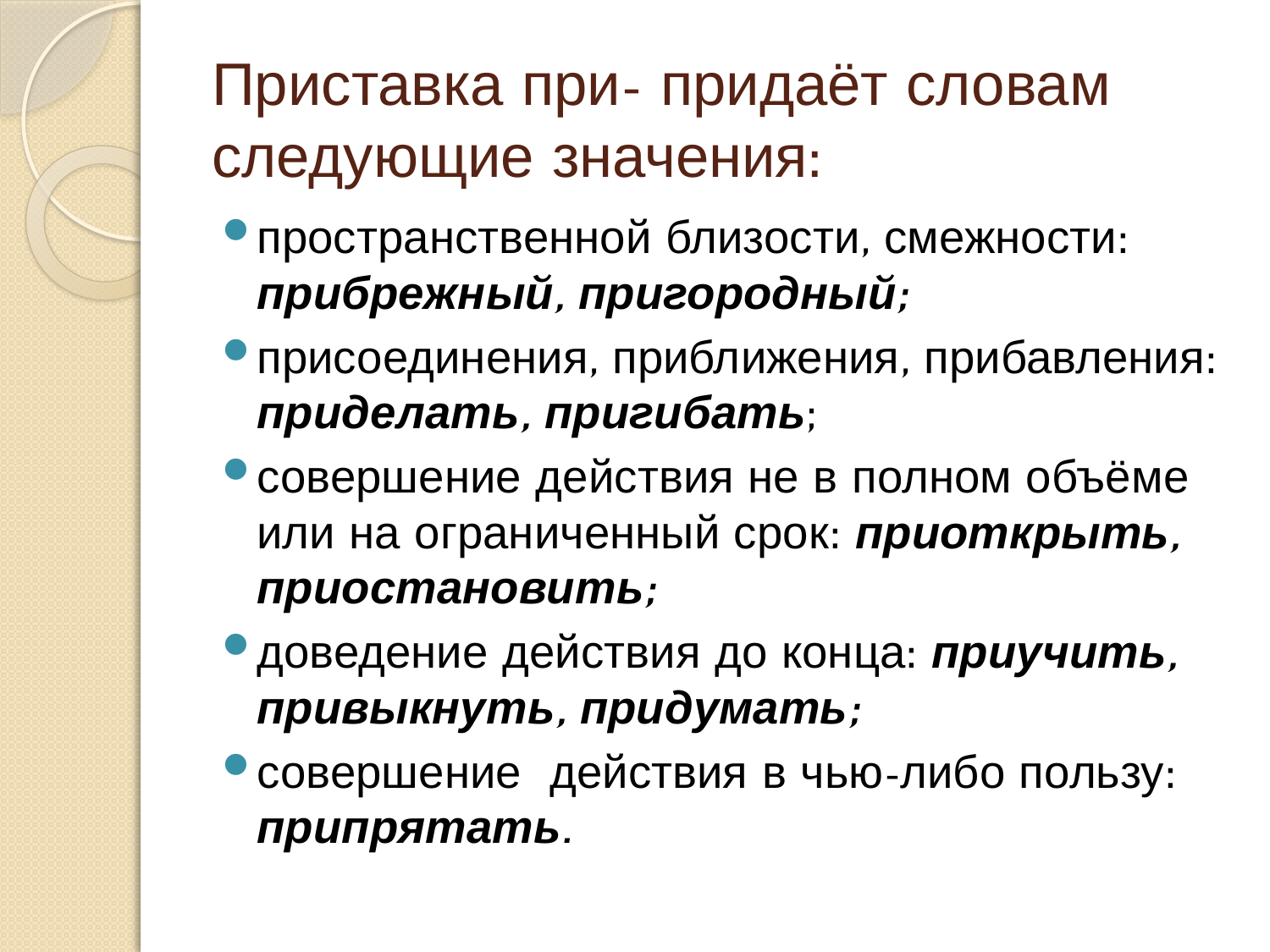

# Приставка при- придаёт словам следующие значения:
пространственной близости, смежности: прибрежный, пригородный;
присоединения, приближения, прибавления: приделать, пригибать;
совершение действия не в полном объёме или на ограниченный срок: приоткрыть, приостановить;
доведение действия до конца: приучить, привыкнуть, придумать;
совершение  действия в чью-либо пользу: припрятать.